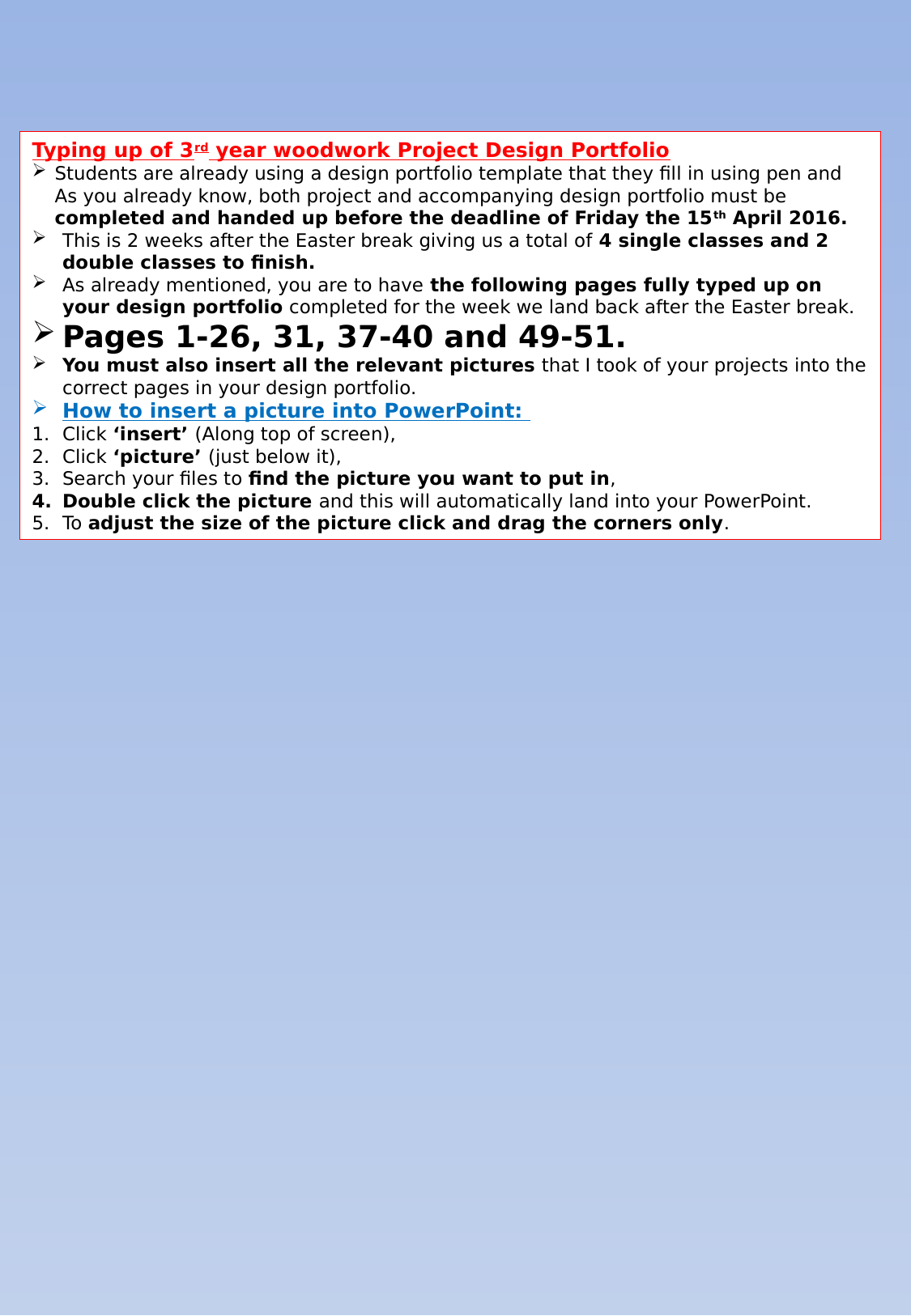

Typing up of 3rd year woodwork Project Design Portfolio
Students are already using a design portfolio template that they fill in using pen and As you already know, both project and accompanying design portfolio must be completed and handed up before the deadline of Friday the 15th April 2016.
This is 2 weeks after the Easter break giving us a total of 4 single classes and 2 double classes to finish.
As already mentioned, you are to have the following pages fully typed up on your design portfolio completed for the week we land back after the Easter break.
Pages 1-26, 31, 37-40 and 49-51.
You must also insert all the relevant pictures that I took of your projects into the correct pages in your design portfolio.
How to insert a picture into PowerPoint:
Click ‘insert’ (Along top of screen),
Click ‘picture’ (just below it),
Search your files to find the picture you want to put in,
Double click the picture and this will automatically land into your PowerPoint.
To adjust the size of the picture click and drag the corners only.